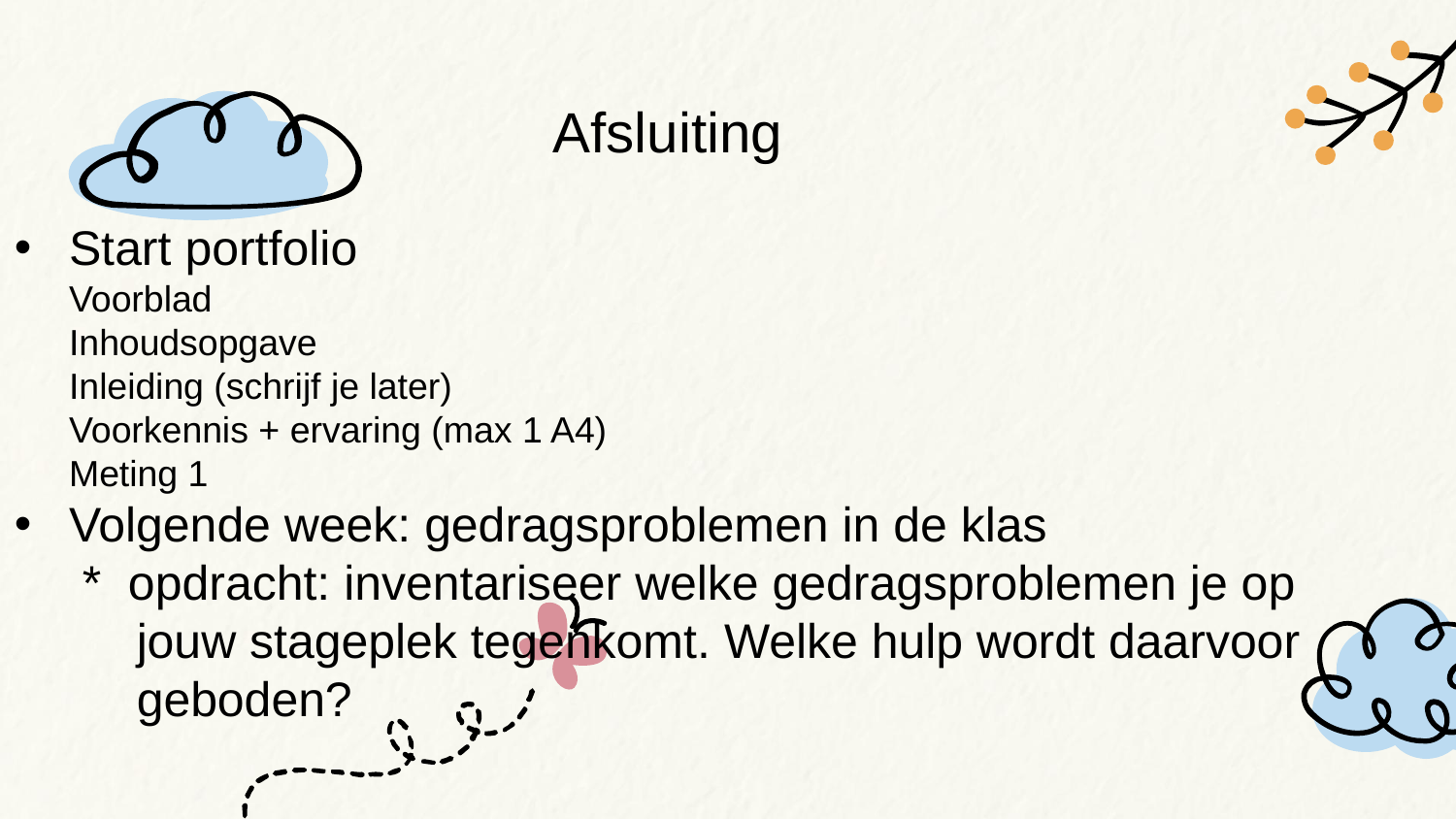

Afsluiting

Start portfolio
Voorblad
Inhoudsopgave
Inleiding (schrijf je later)
Voorkennis + ervaring (max 1 A4)
Meting 1
Volgende week: gedragsproblemen in de klas
     *  opdracht: inventariseer welke gedragsproblemen je op
         jouw stageplek tegenkomt. Welke hulp wordt daarvoor
         geboden?